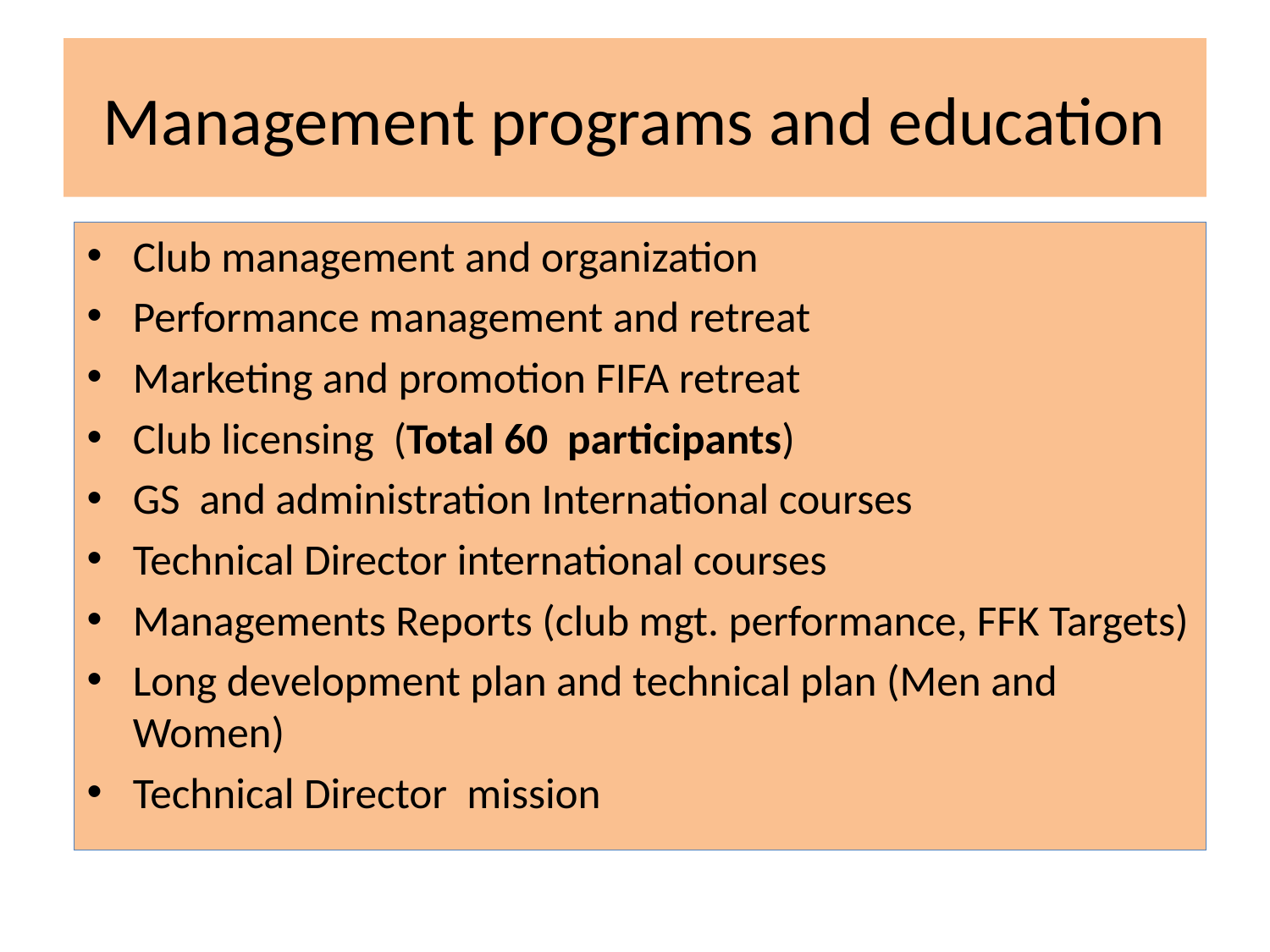

# Management programs and education
Club management and organization
Performance management and retreat
Marketing and promotion FIFA retreat
Club licensing  (Total 60  participants)
GS  and administration International courses
Technical Director international courses
Managements Reports (club mgt. performance, FFK Targets)
Long development plan and technical plan (Men and Women)
Technical Director  mission